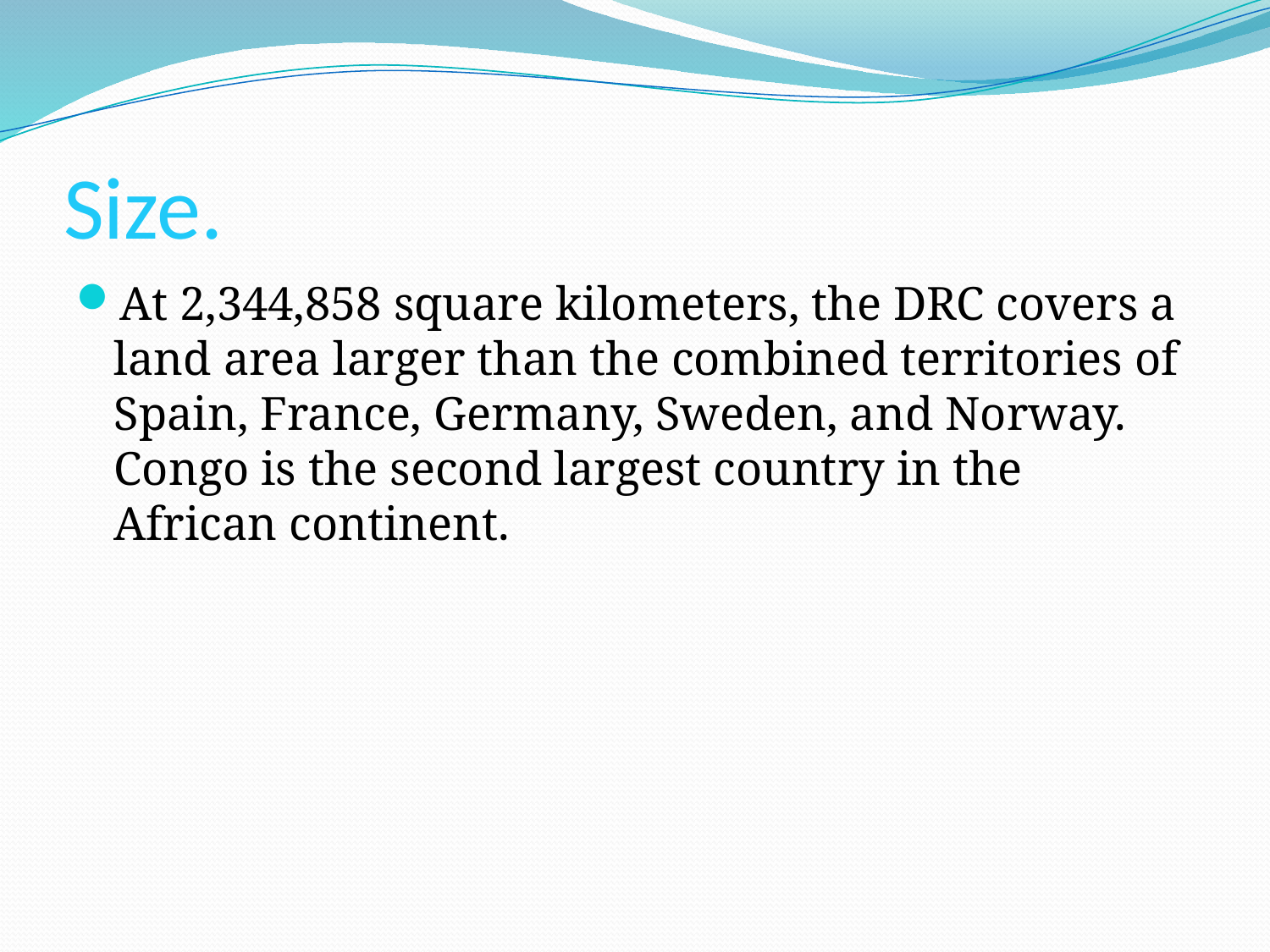

# Size.
At 2,344,858 square kilometers, the DRC covers a land area larger than the combined territories of Spain, France, Germany, Sweden, and Norway. Congo is the second largest country in the African continent.